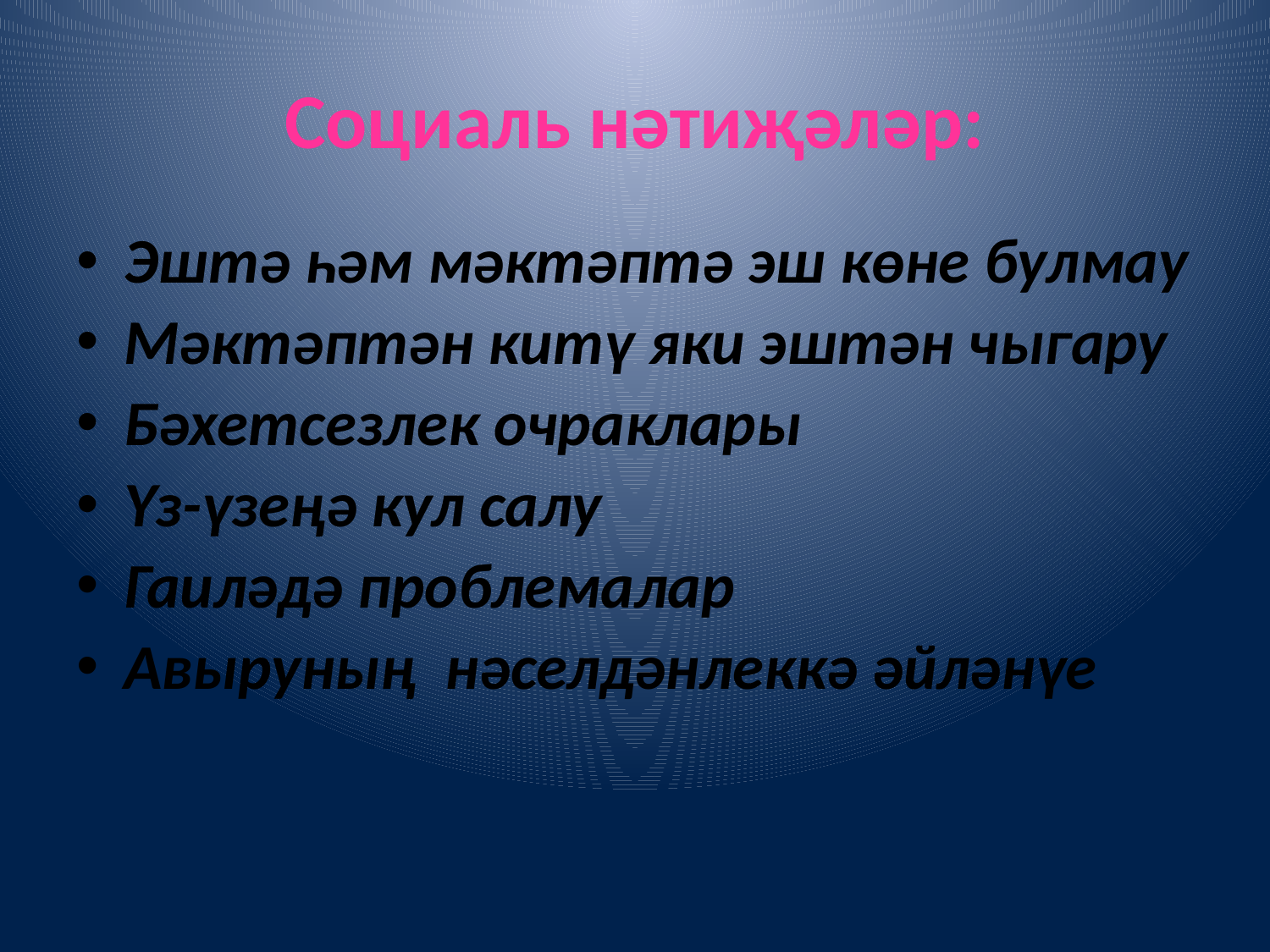

# Социаль нәтиҗәләр:
Эштә һәм мәктәптә эш көне булмау
Мәктәптән китү яки эштән чыгару
Бәхетсезлек очраклары
Үз-үзеңә кул салу
Гаиләдә проблемалар
Авыруның  нәселдәнлеккә әйләнүе